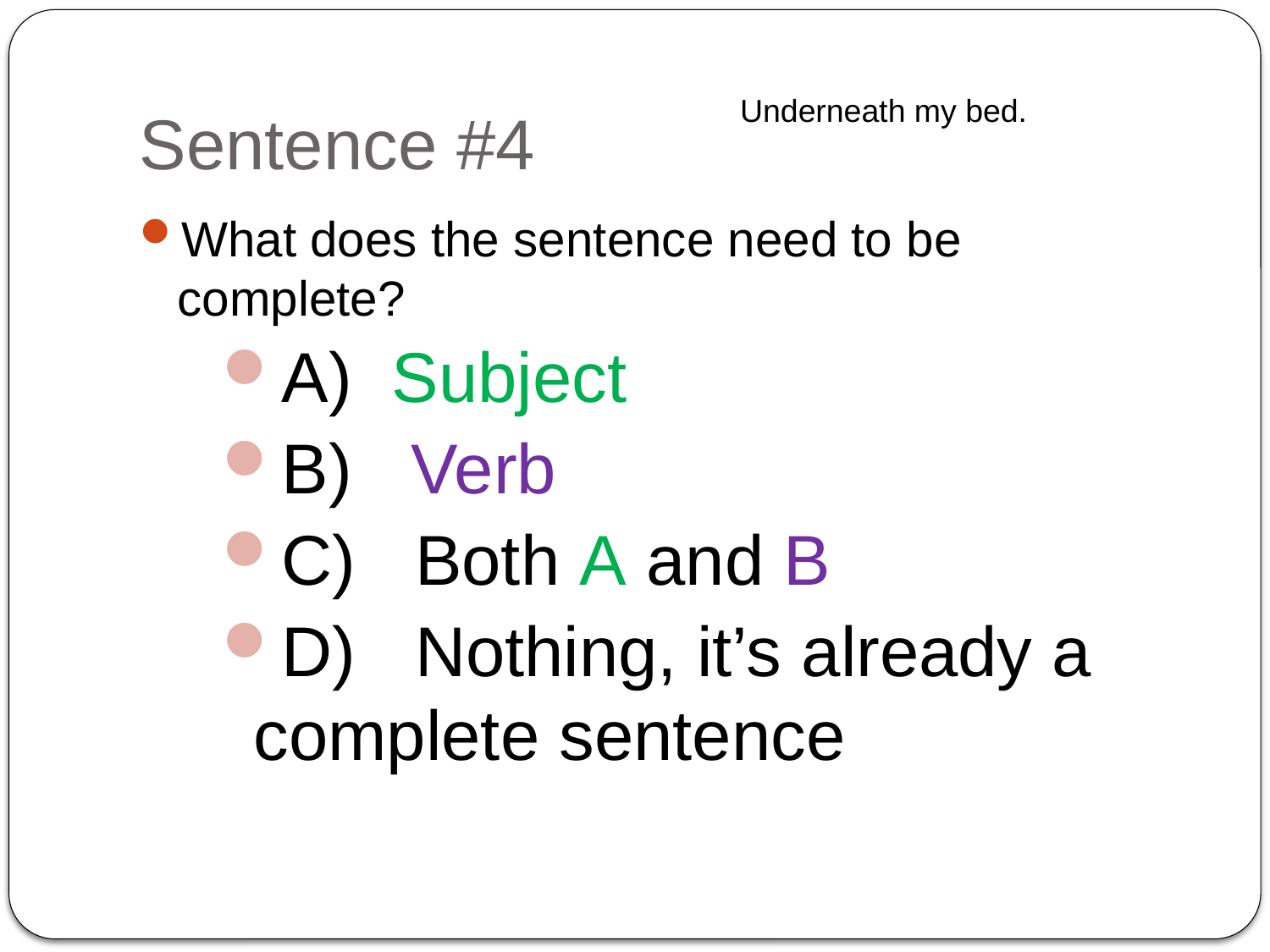

# Sentence #4
Underneath my bed.
What does the sentence need to be complete?
A)  Subject
B)   Verb
C)   Both A and B
D)   Nothing, it’s already a complete sentence